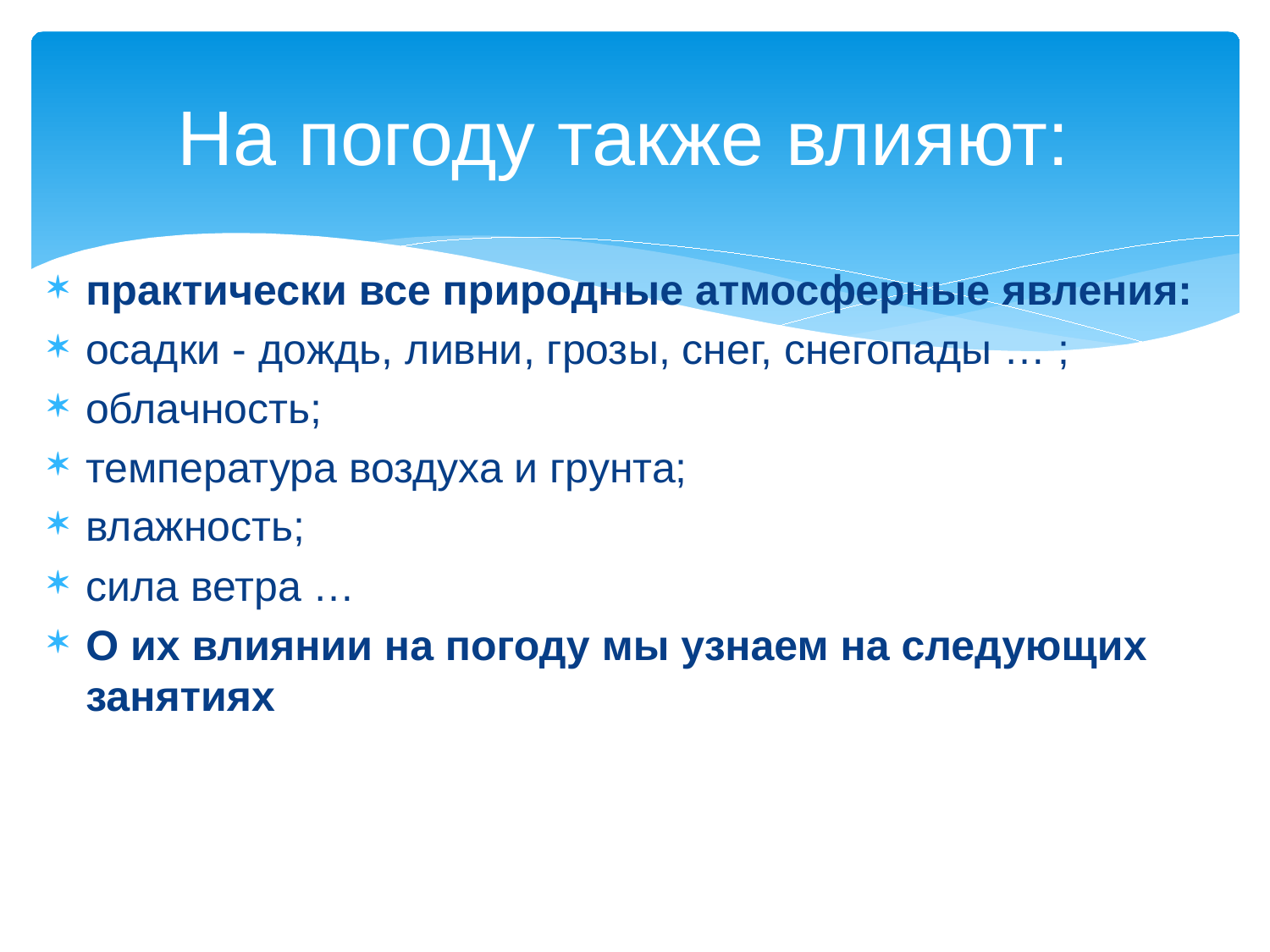

# На погоду также влияют:
практически все природные атмосферные явления:
осадки - дождь, ливни, грозы, снег, снегопады … ;
облачность;
температура воздуха и грунта;
влажность;
сила ветра …
О их влиянии на погоду мы узнаем на следующих занятиях